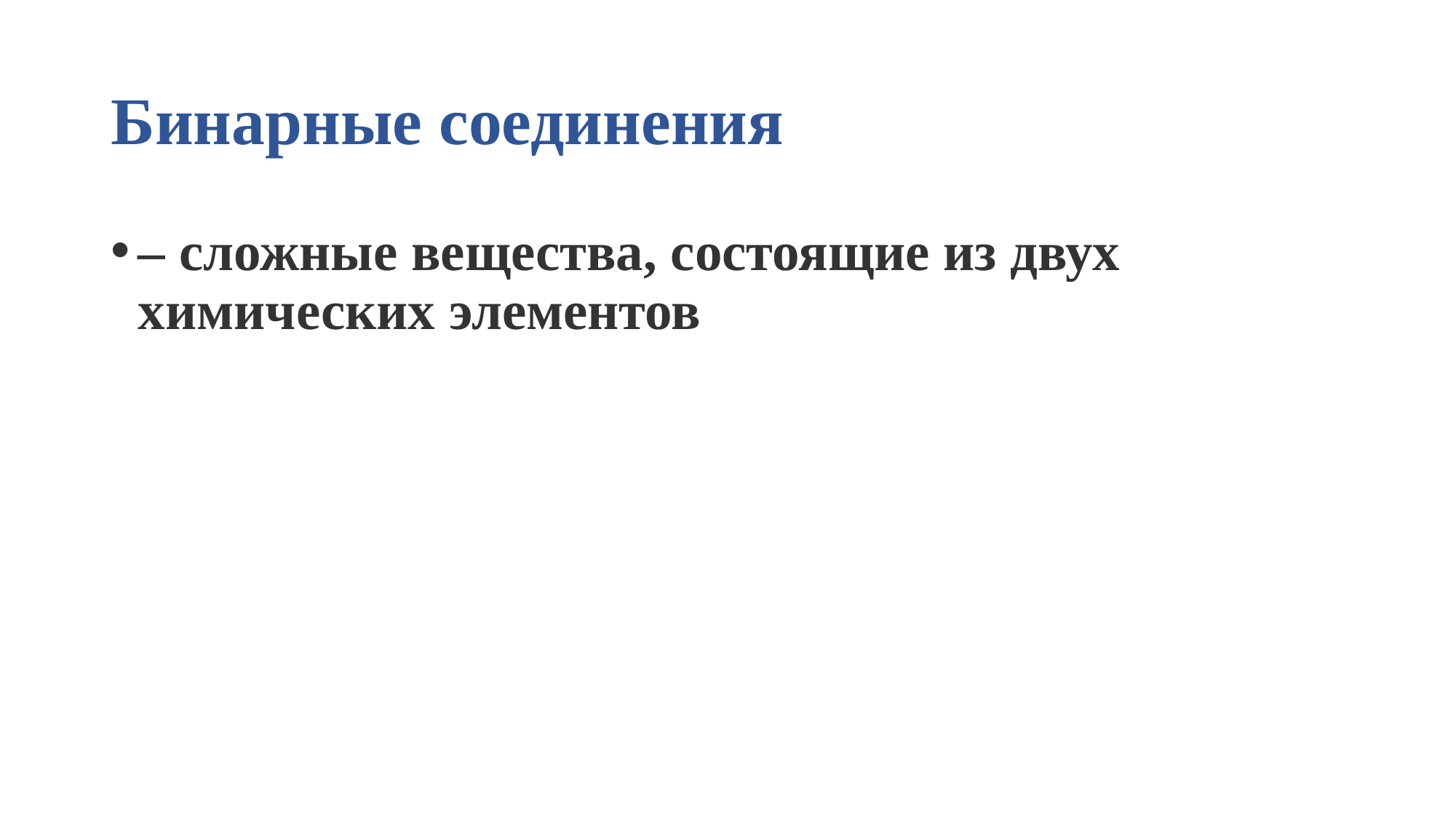

# Бинарные соединения
– сложные вещества, состоящие из двух химических элементов